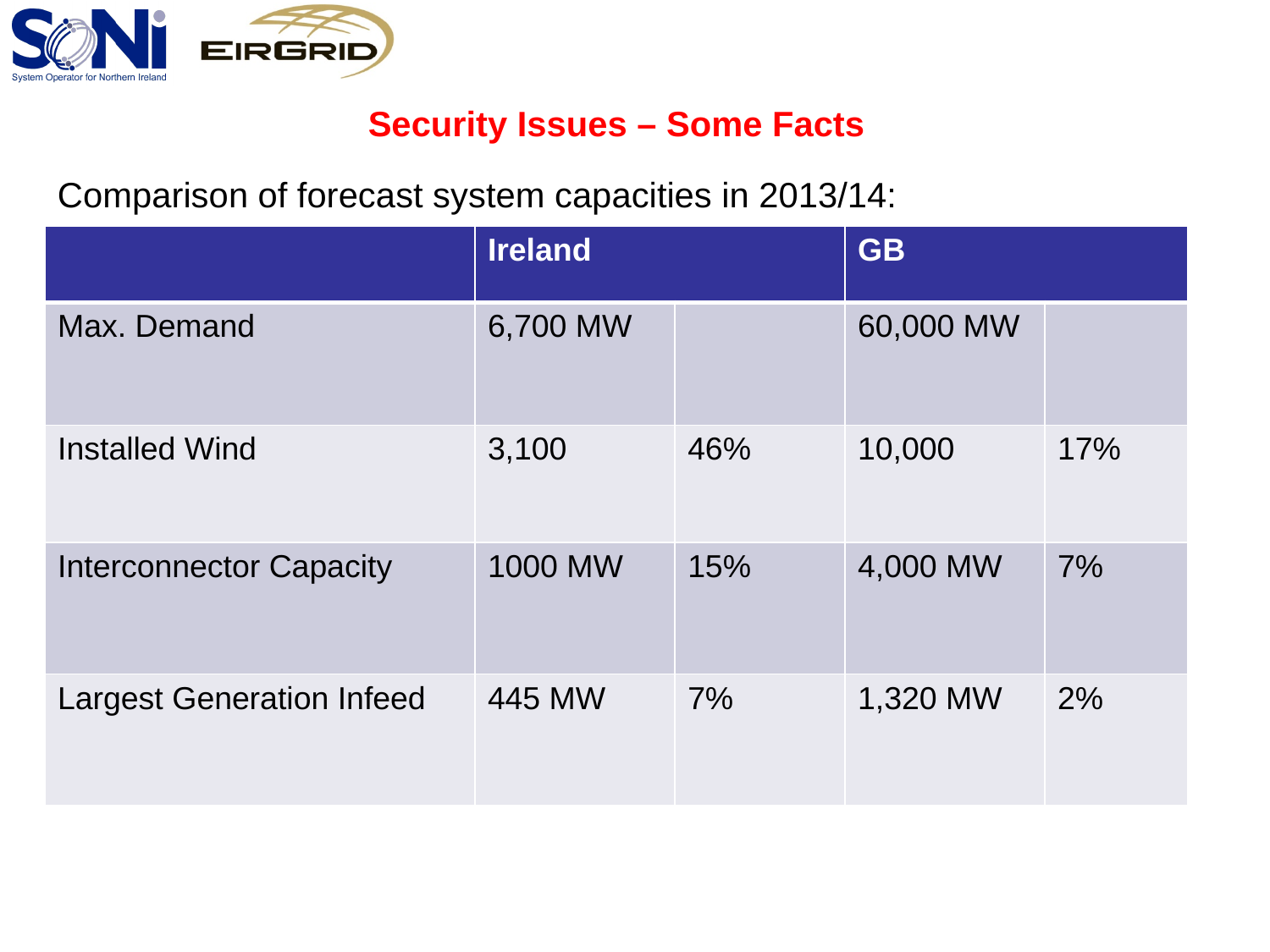

# Security Issues – Some Facts
Comparison of forecast system capacities in 2013/14:
|  | Ireland |  | GB |  |
| --- | --- | --- | --- | --- |
| Max. Demand | 6,700 MW |  | 60,000 MW |  |
| Installed Wind | 3,100 | 46% | 10,000 | 17% |
| Interconnector Capacity | 1000 MW | 15% | 4,000 MW | 7% |
| Largest Generation Infeed | 445 MW | 7% | 1,320 MW | 2% |